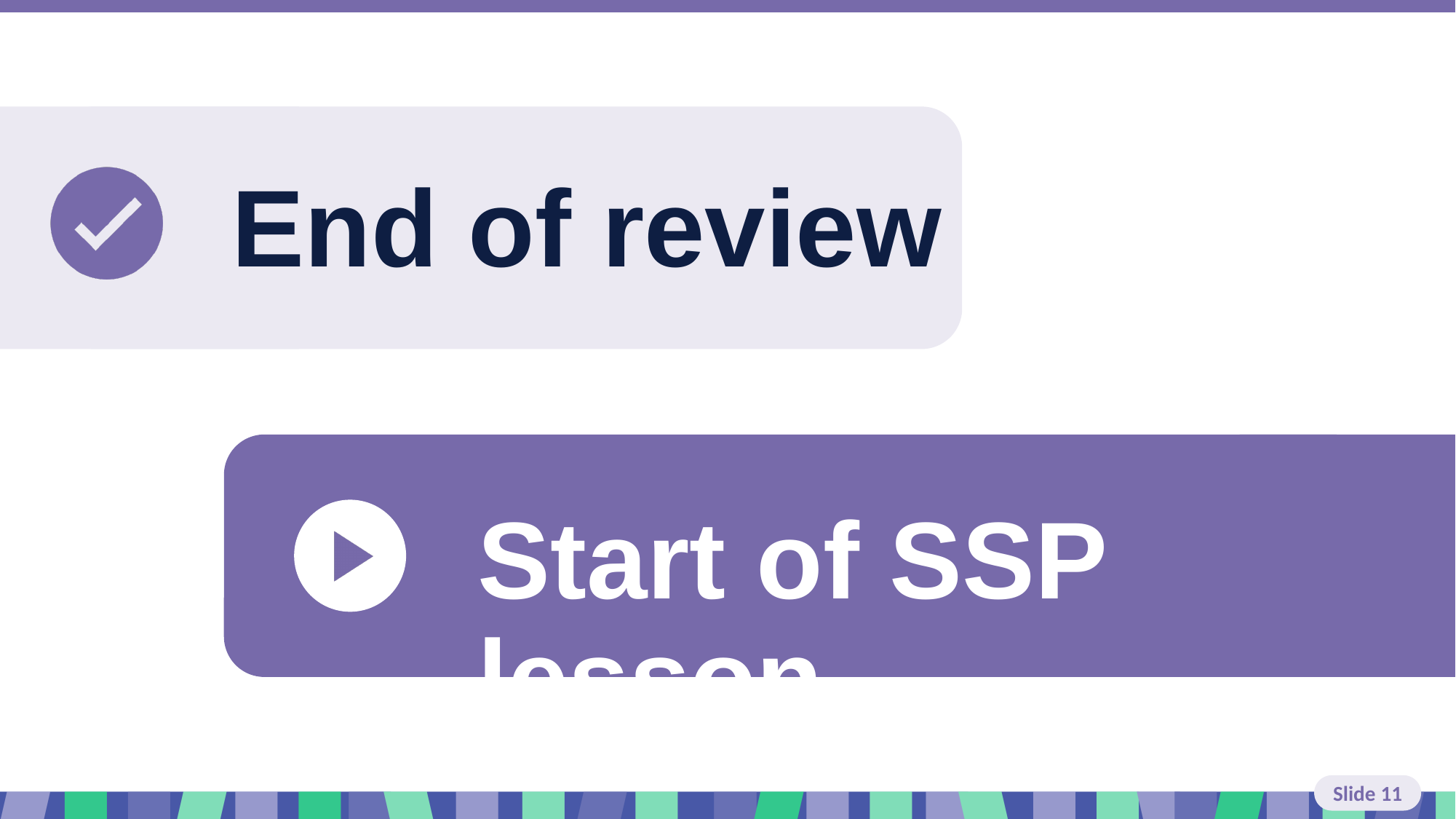

Slide 11 End of review, start of SSP lesson